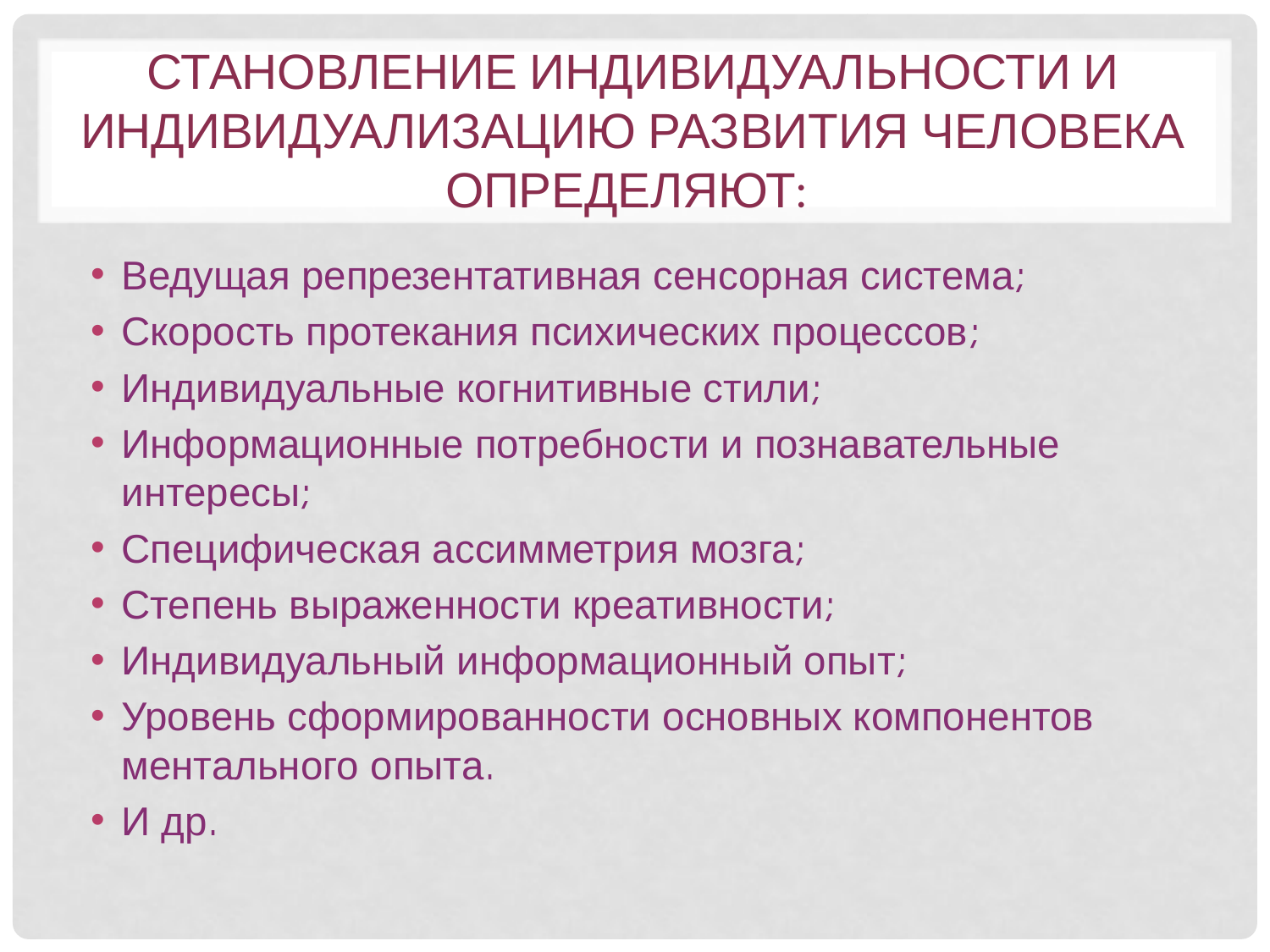

# Становление индивидуальности и индивидуализацию развития человека определяют:
Ведущая репрезентативная сенсорная система;
Скорость протекания психических процессов;
Индивидуальные когнитивные стили;
Информационные потребности и познавательные интересы;
Специфическая ассимметрия мозга;
Степень выраженности креативности;
Индивидуальный информационный опыт;
Уровень сформированности основных компонентов ментального опыта.
И др.